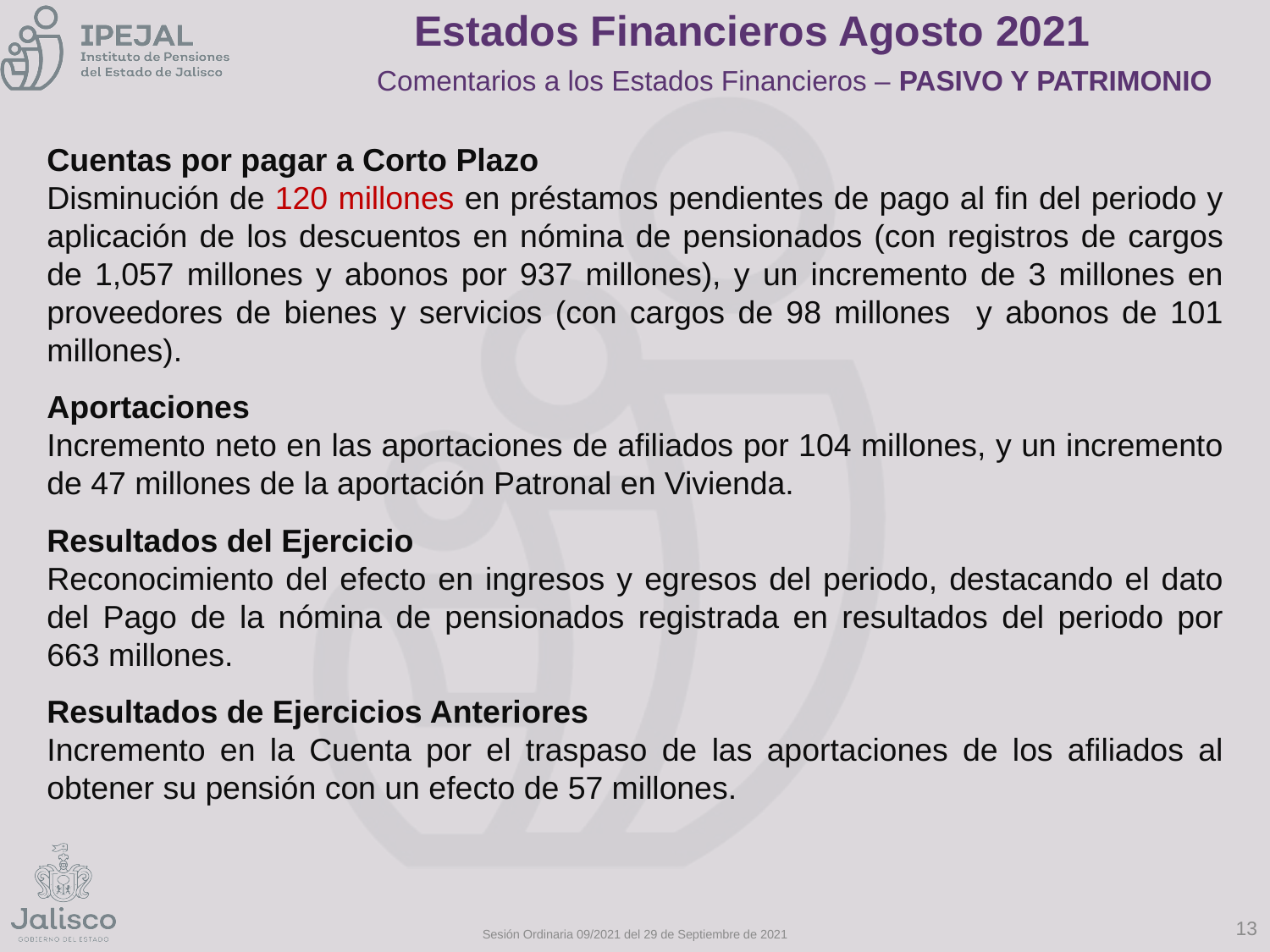

Estados Financieros Agosto 2021
Comentarios a los Estados Financieros – PASIVO Y PATRIMONIO
Cuentas por pagar a Corto Plazo
Disminución de 120 millones en préstamos pendientes de pago al fin del periodo y aplicación de los descuentos en nómina de pensionados (con registros de cargos de 1,057 millones y abonos por 937 millones), y un incremento de 3 millones en proveedores de bienes y servicios (con cargos de 98 millones  y abonos de 101 millones).

Aportaciones
Incremento neto en las aportaciones de afiliados por 104 millones, y un incremento de 47 millones de la aportación Patronal en Vivienda.

Resultados del Ejercicio
Reconocimiento del efecto en ingresos y egresos del periodo, destacando el dato del Pago de la nómina de pensionados registrada en resultados del periodo por 663 millones.

Resultados de Ejercicios Anteriores
Incremento en la Cuenta por el traspaso de las aportaciones de los afiliados al obtener su pensión con un efecto de 57 millones.

13
Sesión Ordinaria 09/2021 del 29 de Septiembre de 2021